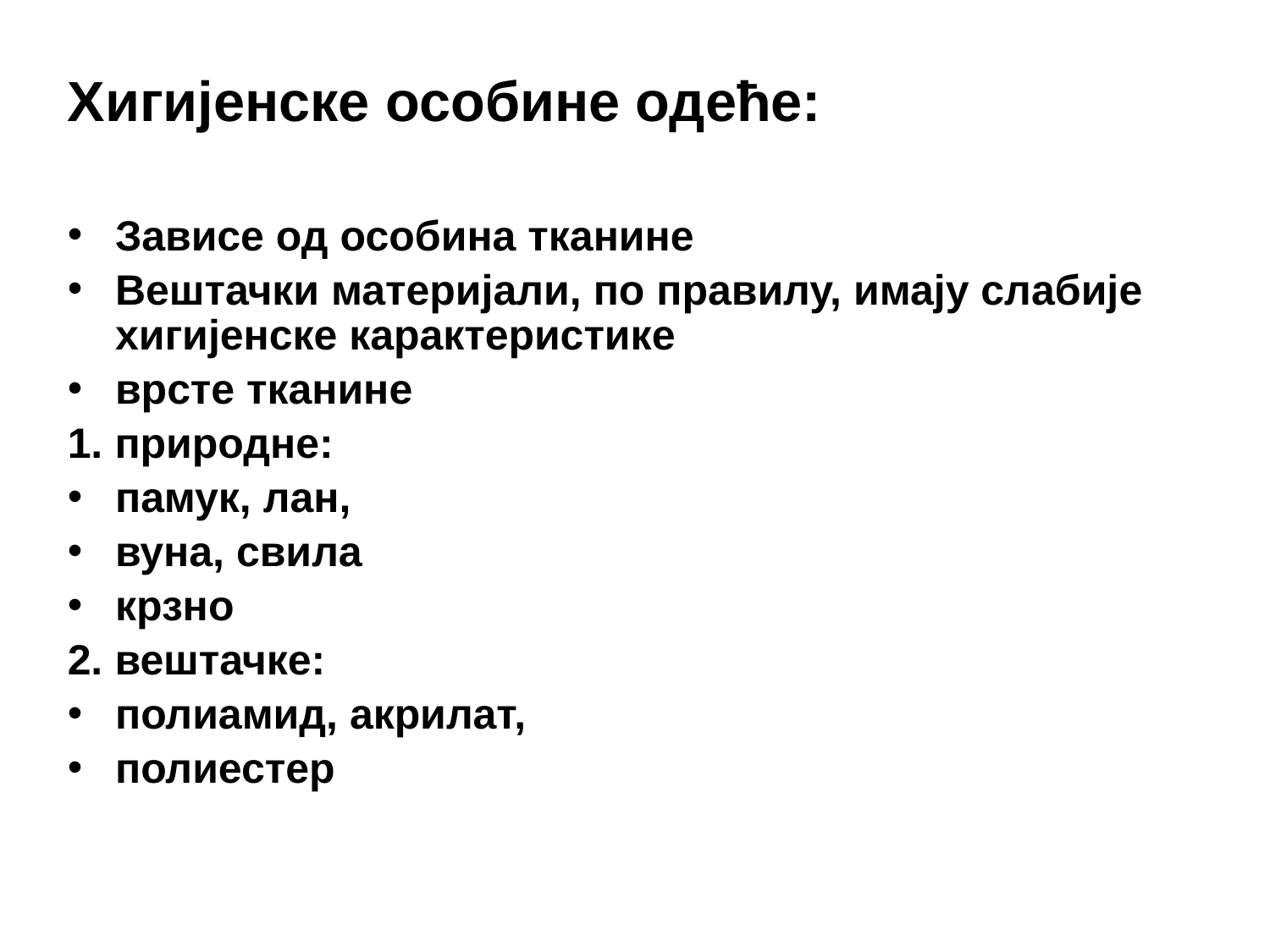

Хигијенске особине одеће:

Зависе од особина тканине
Вештачки материјали, по правилу, имају слабије хигијенске карактеристике
врсте тканине
1. природне:
памук, лан,
вуна, свила
крзно
2. вештачке:
полиамид, акрилaт,
полиестер